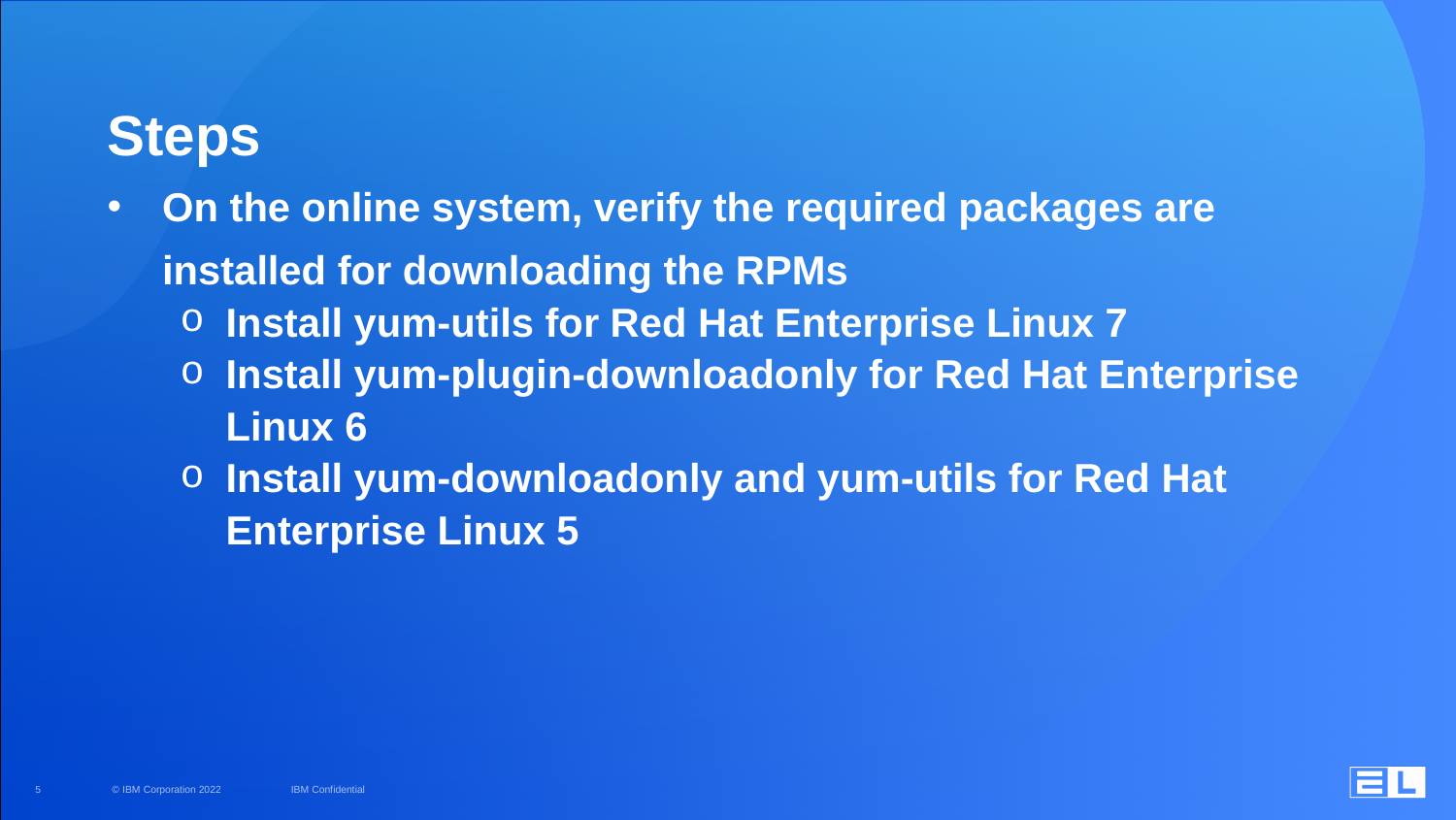

Steps
On the online system, verify the required packages are installed for downloading the RPMs
Install yum-utils for Red Hat Enterprise Linux 7
Install yum-plugin-downloadonly for Red Hat Enterprise Linux 6
Install yum-downloadonly and yum-utils for Red Hat Enterprise Linux 5

5
© IBM Corporation 2022
IBM Confidential